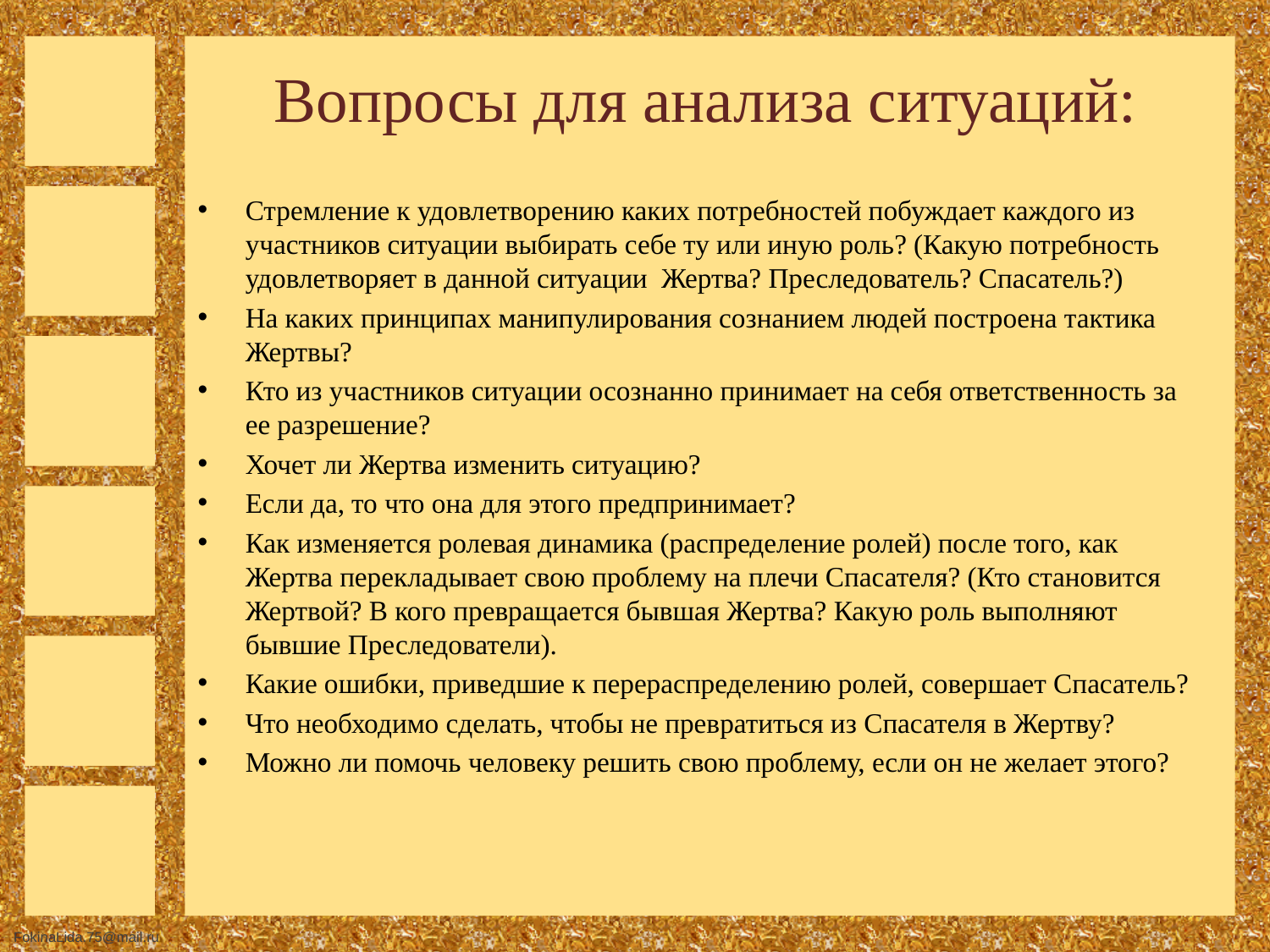

# Вопросы для анализа ситуаций:
Стремление к удовлетворению каких потребностей побуждает каждого из участников ситуации выбирать себе ту или иную роль? (Какую потребность удовлетворяет в данной ситуации  Жертва? Преследователь? Спасатель?)
На каких принципах манипулирования сознанием людей построена тактика Жертвы?
Кто из участников ситуации осознанно принимает на себя ответственность за ее разрешение?
Хочет ли Жертва изменить ситуацию?
Если да, то что она для этого предпринимает?
Как изменяется ролевая динамика (распределение ролей) после того, как Жертва перекладывает свою проблему на плечи Спасателя? (Кто становится Жертвой? В кого превращается бывшая Жертва? Какую роль выполняют бывшие Преследователи).
Какие ошибки, приведшие к перераспределению ролей, совершает Спасатель?
Что необходимо сделать, чтобы не превратиться из Спасателя в Жертву?
Можно ли помочь человеку решить свою проблему, если он не желает этого?